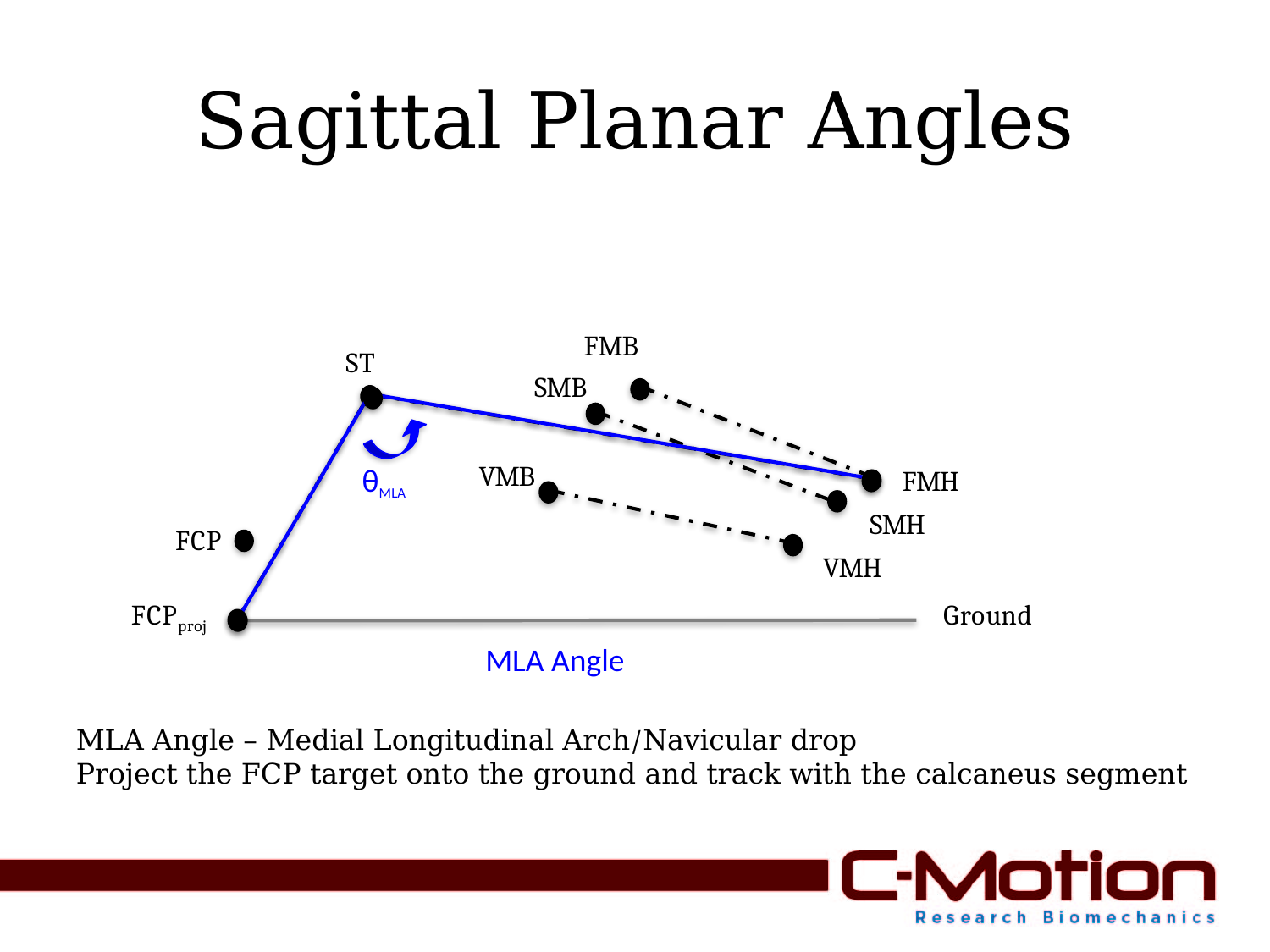

# Sagittal Planar Angles
FMB
ST
SMB

Ground

VMB
θMLA
FMH

SMH
FCP
VMH
FCPproj

MLA Angle
MLA Angle – Medial Longitudinal Arch/Navicular drop
Project the FCP target onto the ground and track with the calcaneus segment